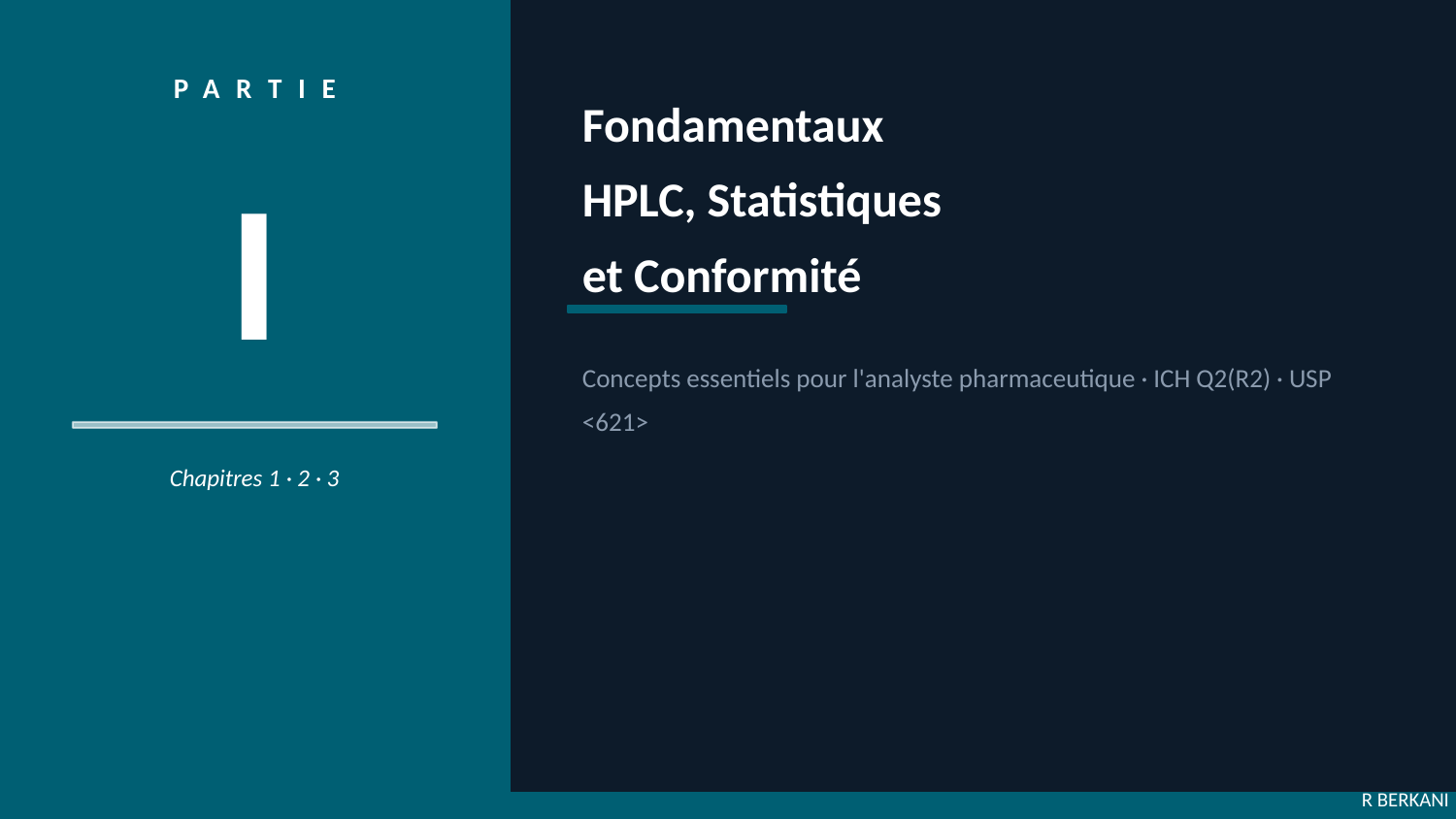

PARTIE
Fondamentaux
HPLC, Statistiques
et Conformité
I

Concepts essentiels pour l'analyste pharmaceutique · ICH Q2(R2) · USP <621>

Chapitres 1 · 2 · 3
R BERKANI